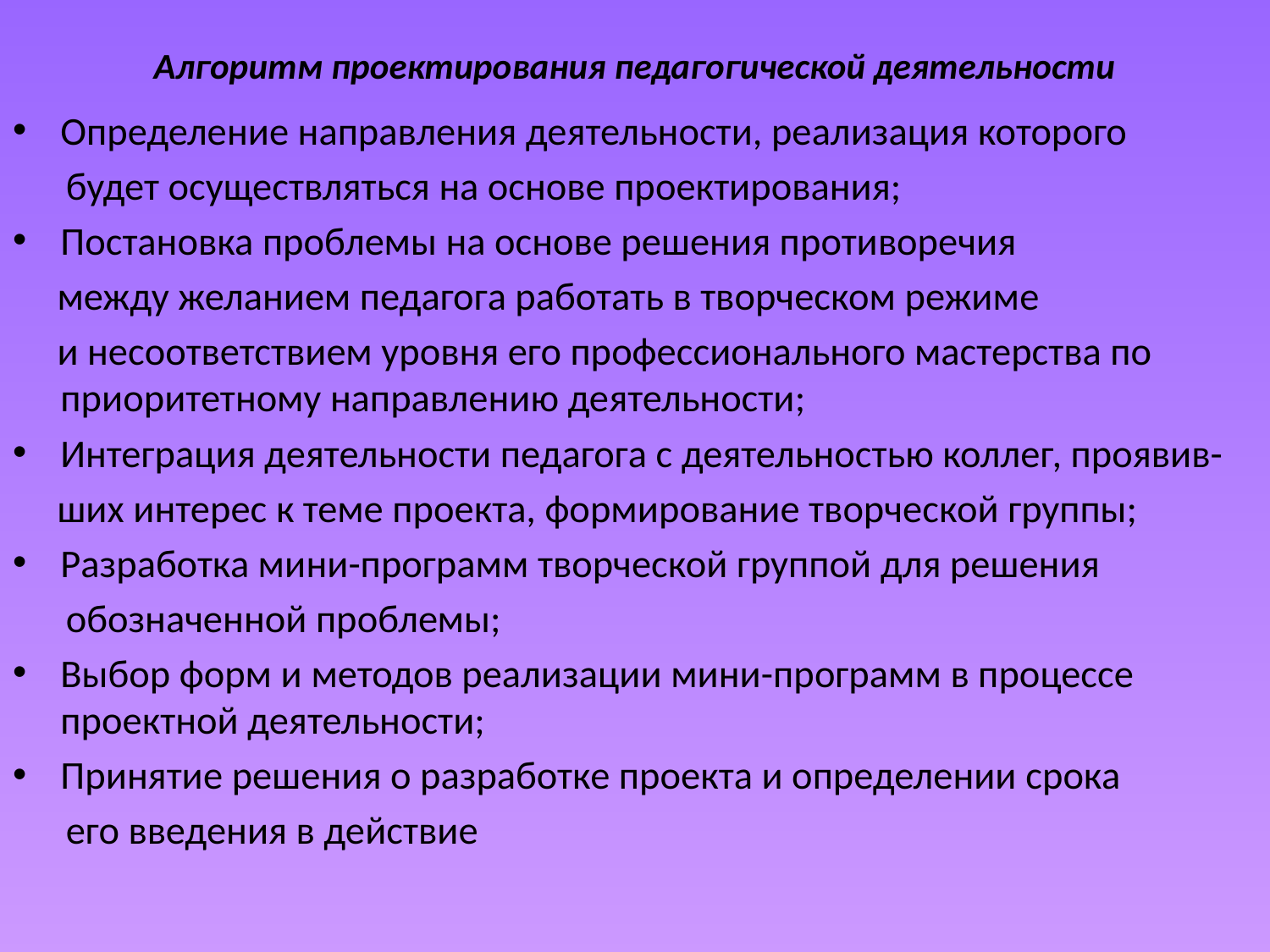

# Алгоритм проектирования педагогической деятельности
Определение направления деятельности, реализация которого
      будет осуществляться на основе проектирования;
Постановка проблемы на основе решения противоречия
     между желанием педагога работать в творческом режиме
     и несоответствием уровня его профессионального мастерства по приоритетному направлению деятельности;
Интеграция деятельности педагога с деятельностью коллег, проявив-
     ших интерес к теме проекта, формирование творческой группы;
Разработка мини-программ творческой группой для решения
      обозначенной проблемы;
Выбор форм и методов реализации мини-программ в процессе     проектной деятельности;
Принятие решения о разработке проекта и определении срока
      его введения в действие